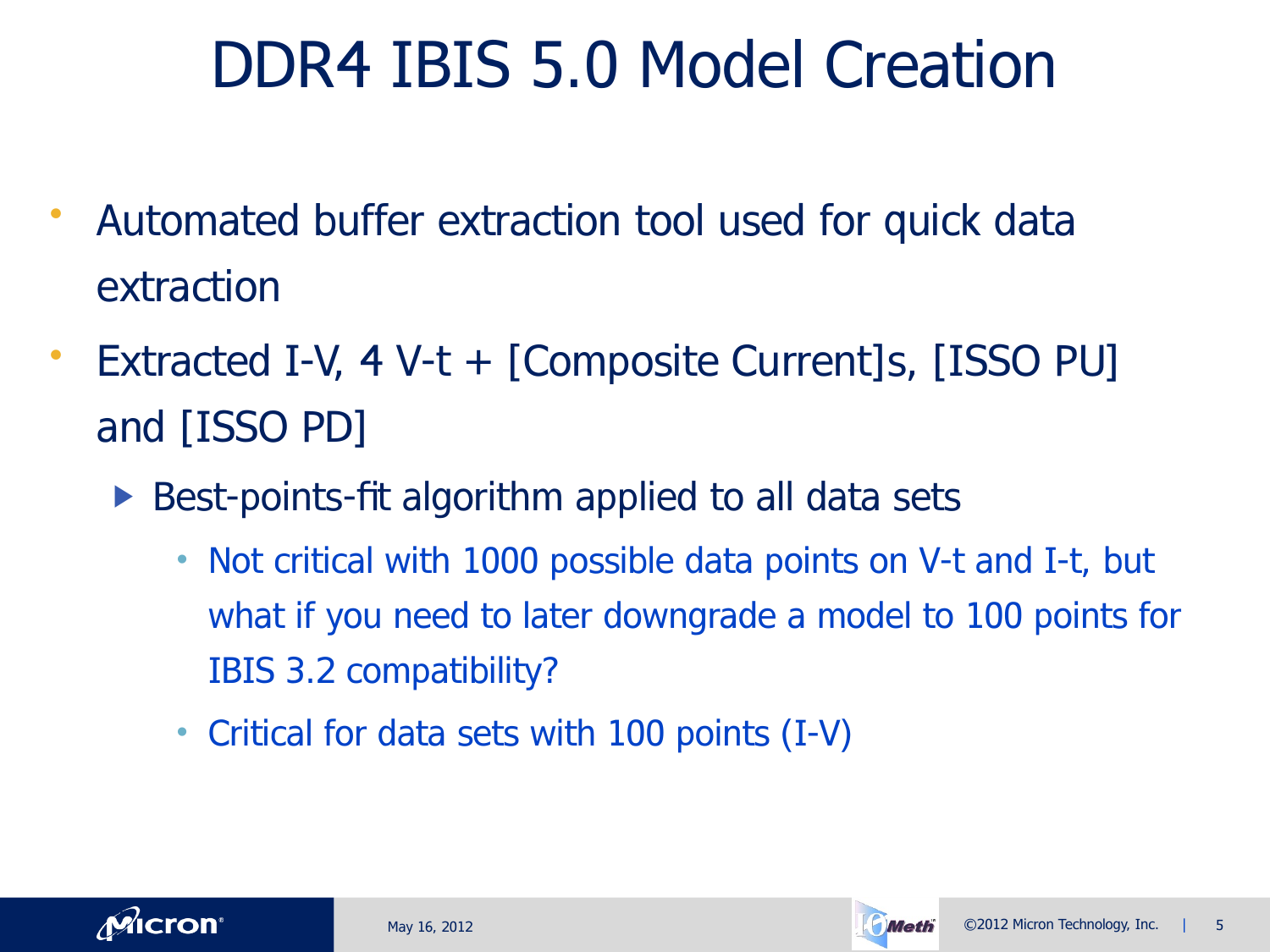

# DDR4 IBIS 5.0 Model Creation
Automated buffer extraction tool used for quick data extraction
Extracted I-V, 4 V-t + [Composite Current]s, [ISSO PU] and [ISSO PD]
Best-points-fit algorithm applied to all data sets
Not critical with 1000 possible data points on V-t and I-t, but what if you need to later downgrade a model to 100 points for IBIS 3.2 compatibility?
Critical for data sets with 100 points (I-V)

May 16, 2012